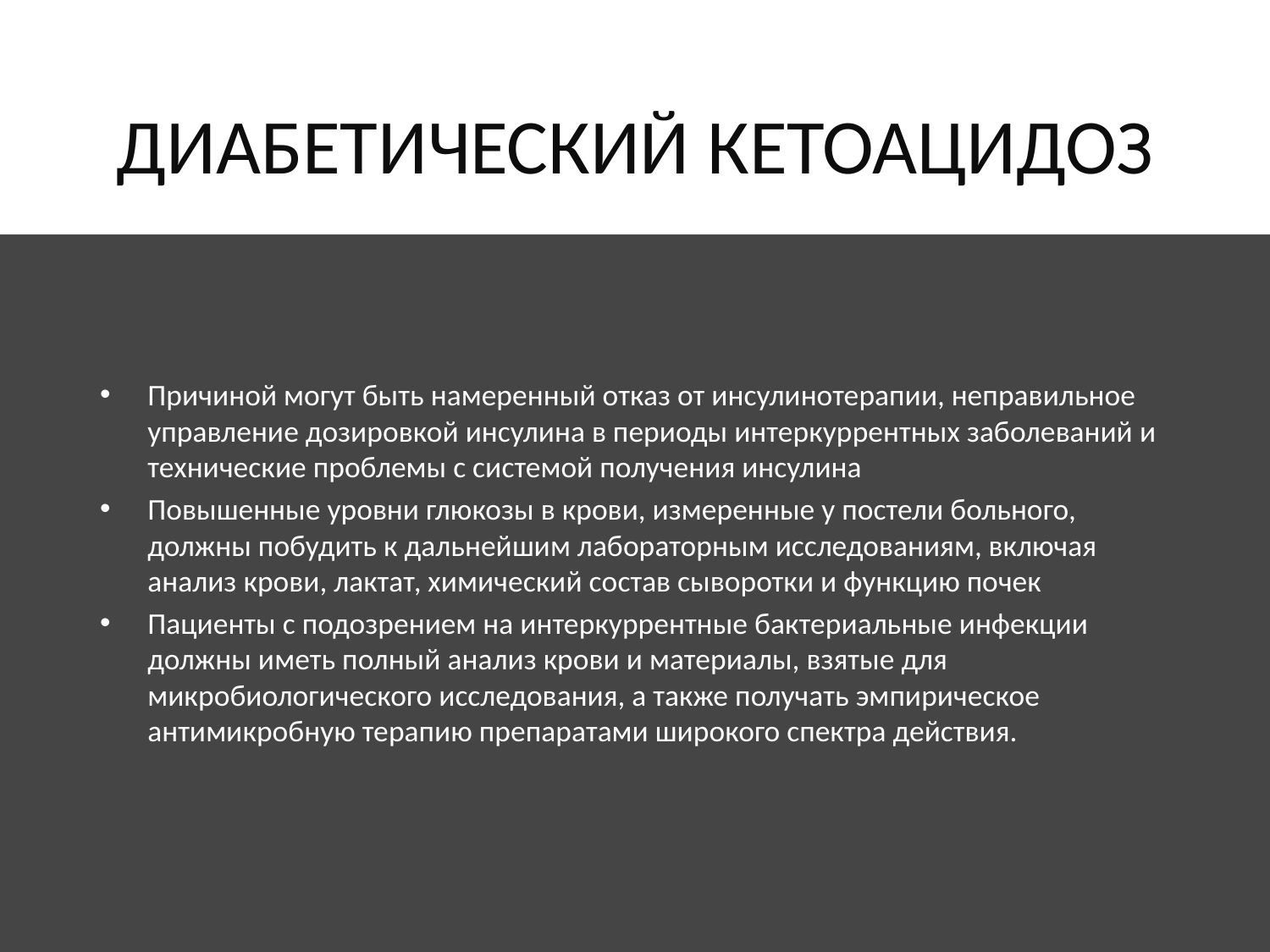

# ДИАБЕТИЧЕСКИЙ КЕТОАЦИДОЗ

Причиной могут быть намеренный отказ от инсулинотерапии, неправильное управление дозировкой инсулина в периоды интеркуррентных заболеваний и технические проблемы с системой получения инсулина
Повышенные уровни глюкозы в крови, измеренные у постели больного, должны побудить к дальнейшим лабораторным исследованиям, включая анализ крови, лактат, химический состав сыворотки и функцию почек
Пациенты с подозрением на интеркуррентные бактериальные инфекции должны иметь полный анализ крови и материалы, взятые для микробиологического исследования, а также получать эмпирическое антимикробную терапию препаратами широкого спектра действия.